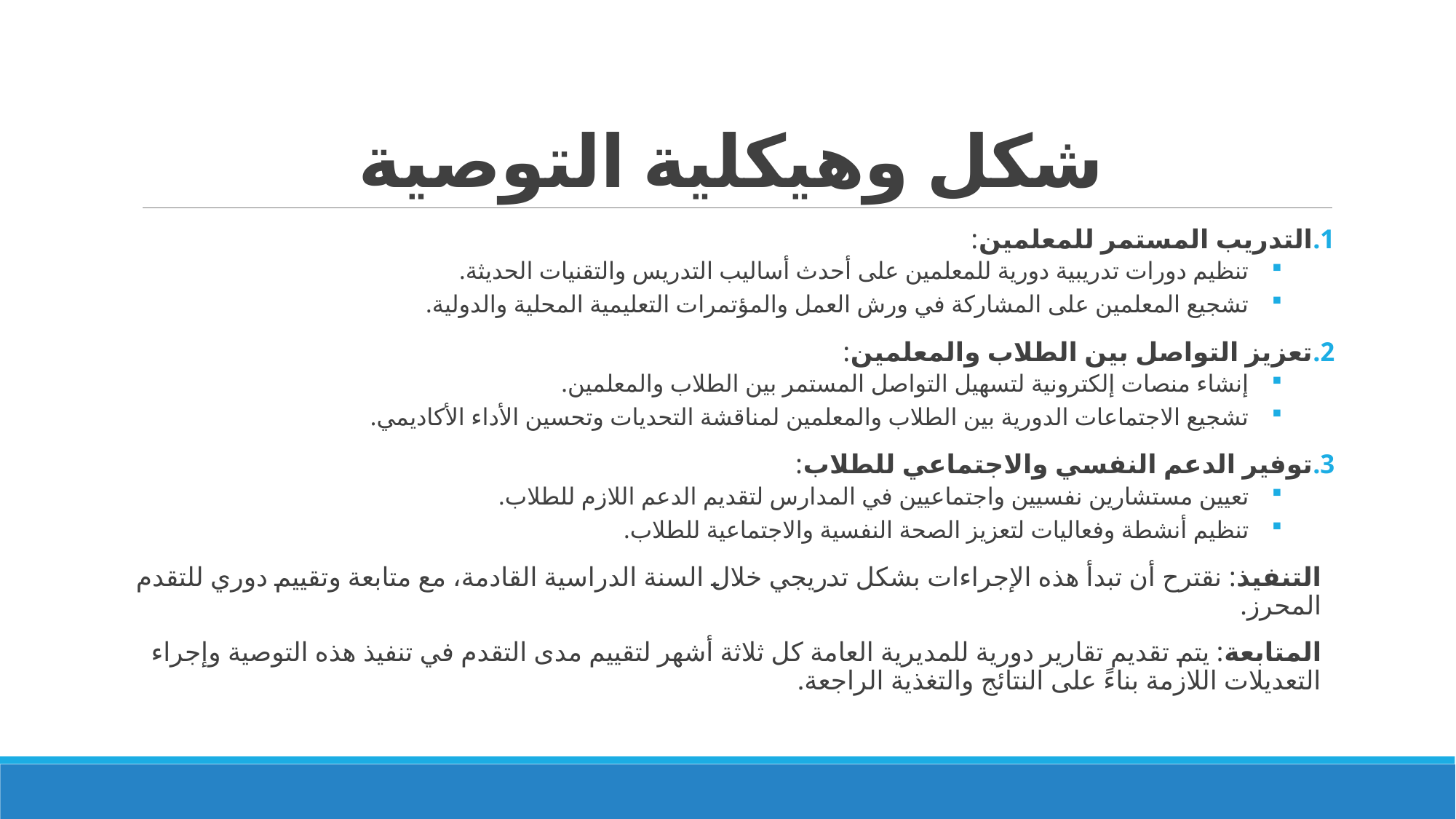

# شكل وهيكلية التوصية
التدريب المستمر للمعلمين:
تنظيم دورات تدريبية دورية للمعلمين على أحدث أساليب التدريس والتقنيات الحديثة.
تشجيع المعلمين على المشاركة في ورش العمل والمؤتمرات التعليمية المحلية والدولية.
تعزيز التواصل بين الطلاب والمعلمين:
إنشاء منصات إلكترونية لتسهيل التواصل المستمر بين الطلاب والمعلمين.
تشجيع الاجتماعات الدورية بين الطلاب والمعلمين لمناقشة التحديات وتحسين الأداء الأكاديمي.
توفير الدعم النفسي والاجتماعي للطلاب:
تعيين مستشارين نفسيين واجتماعيين في المدارس لتقديم الدعم اللازم للطلاب.
تنظيم أنشطة وفعاليات لتعزيز الصحة النفسية والاجتماعية للطلاب.
التنفيذ: نقترح أن تبدأ هذه الإجراءات بشكل تدريجي خلال السنة الدراسية القادمة، مع متابعة وتقييم دوري للتقدم المحرز.
المتابعة: يتم تقديم تقارير دورية للمديرية العامة كل ثلاثة أشهر لتقييم مدى التقدم في تنفيذ هذه التوصية وإجراء التعديلات اللازمة بناءً على النتائج والتغذية الراجعة.